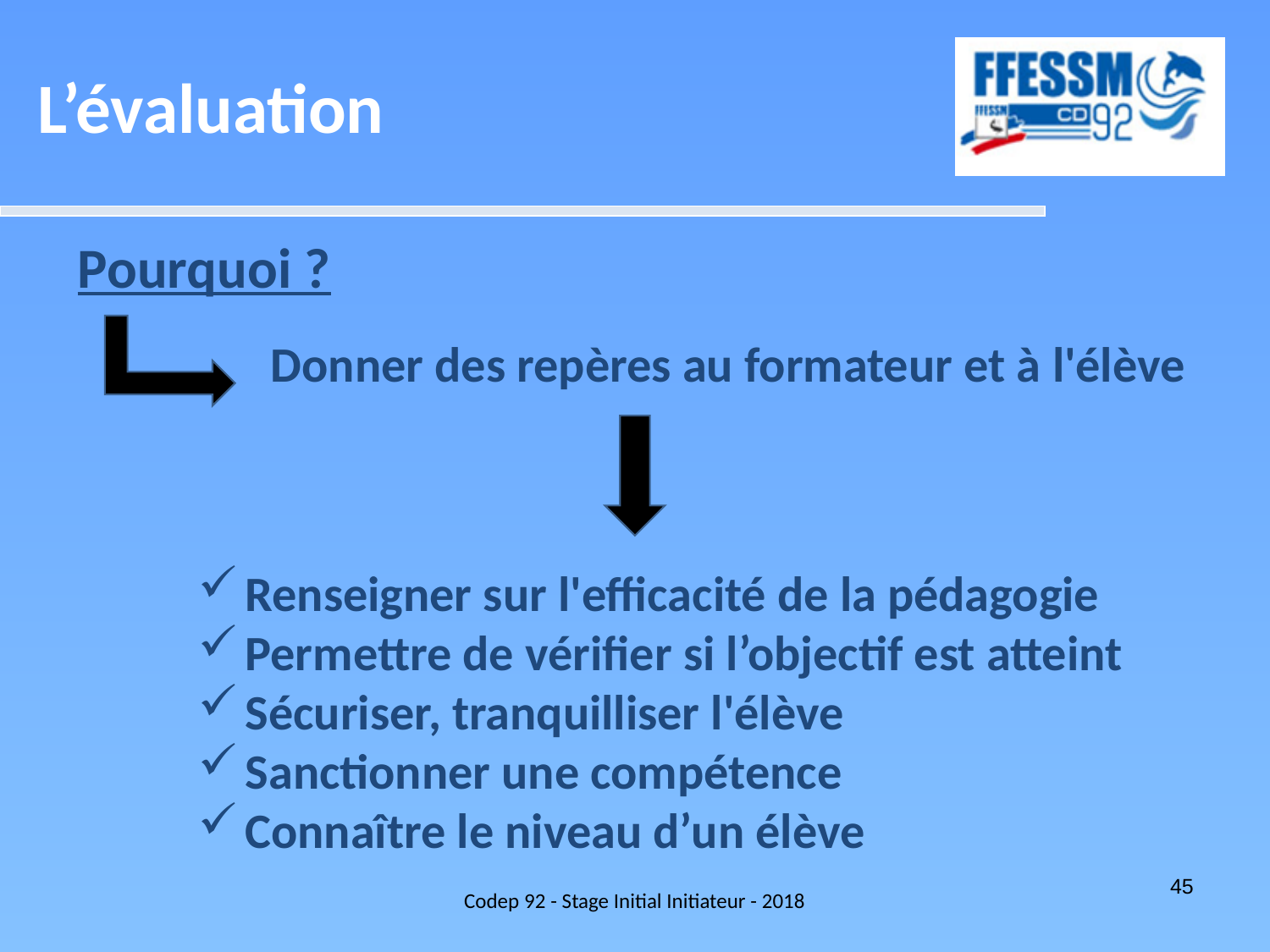

L’évaluation
Pourquoi ?

Donner des repères au formateur et à l'élève

Renseigner sur l'efficacité de la pédagogie
Permettre de vérifier si l’objectif est atteint
Sécuriser, tranquilliser l'élève
Sanctionner une compétence
Connaître le niveau d’un élève
Codep 92 - Stage Initial Initiateur - 2018
45